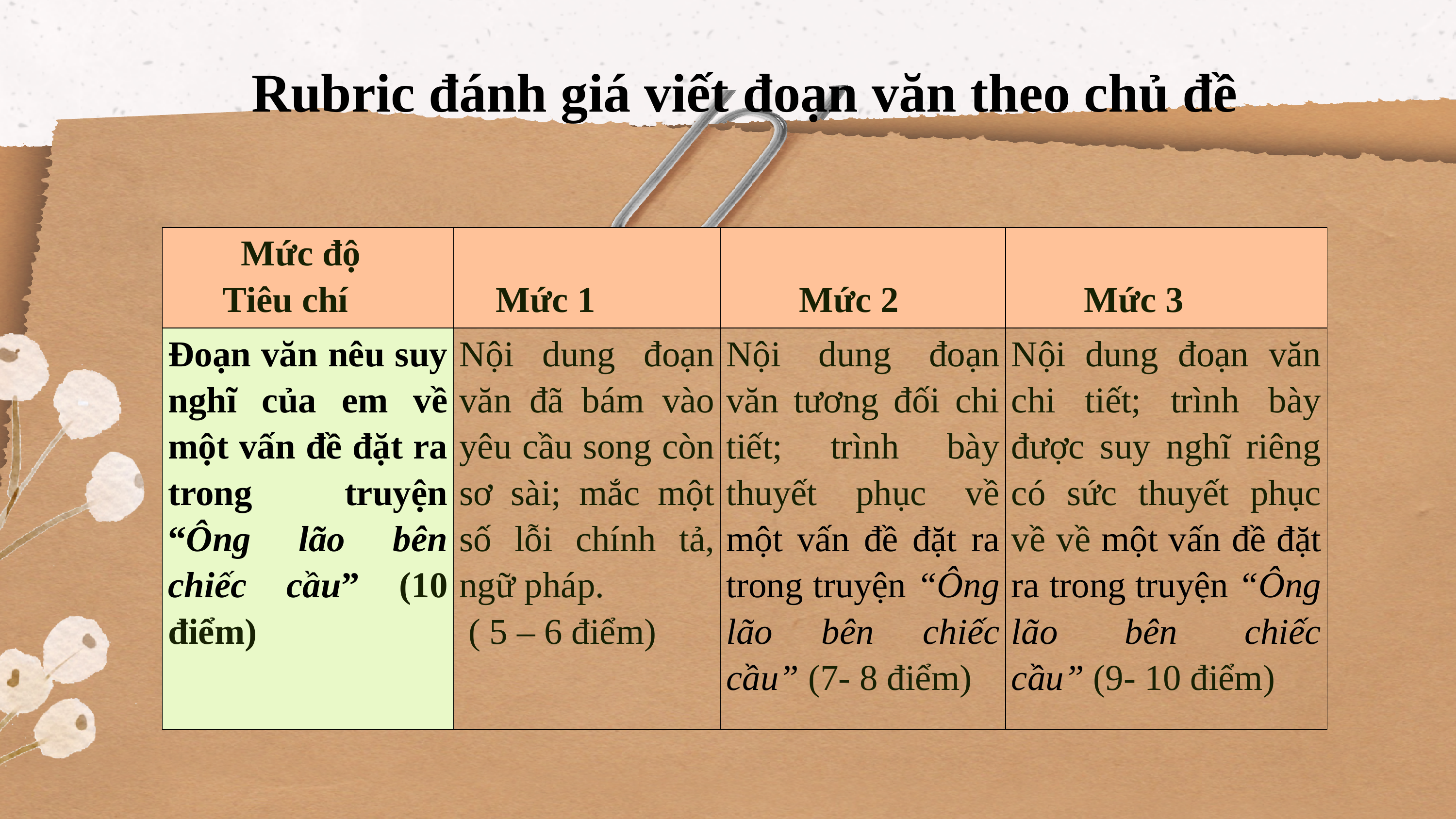

Rubric đánh giá viết đoạn văn theo chủ đề
| Mức độ       Tiêu chí | Mức 1 | Mức 2 | Mức 3 |
| --- | --- | --- | --- |
| Đoạn văn nêu suy nghĩ của em về một vấn đề đặt ra trong truyện “Ông lão bên chiếc cầu” (10 điểm) | Nội dung đoạn văn đã bám vào yêu cầu song còn sơ sài; mắc một số lỗi chính tả, ngữ pháp.  ( 5 – 6 điểm) | Nội dung đoạn văn tương đối chi tiết; trình bày thuyết phục về một vấn đề đặt ra trong truyện “Ông lão bên chiếc cầu” (7- 8 điểm) | Nội dung đoạn văn chi tiết; trình bày được suy nghĩ riêng có sức thuyết phục về về một vấn đề đặt ra trong truyện “Ông lão bên chiếc cầu” (9- 10 điểm) |